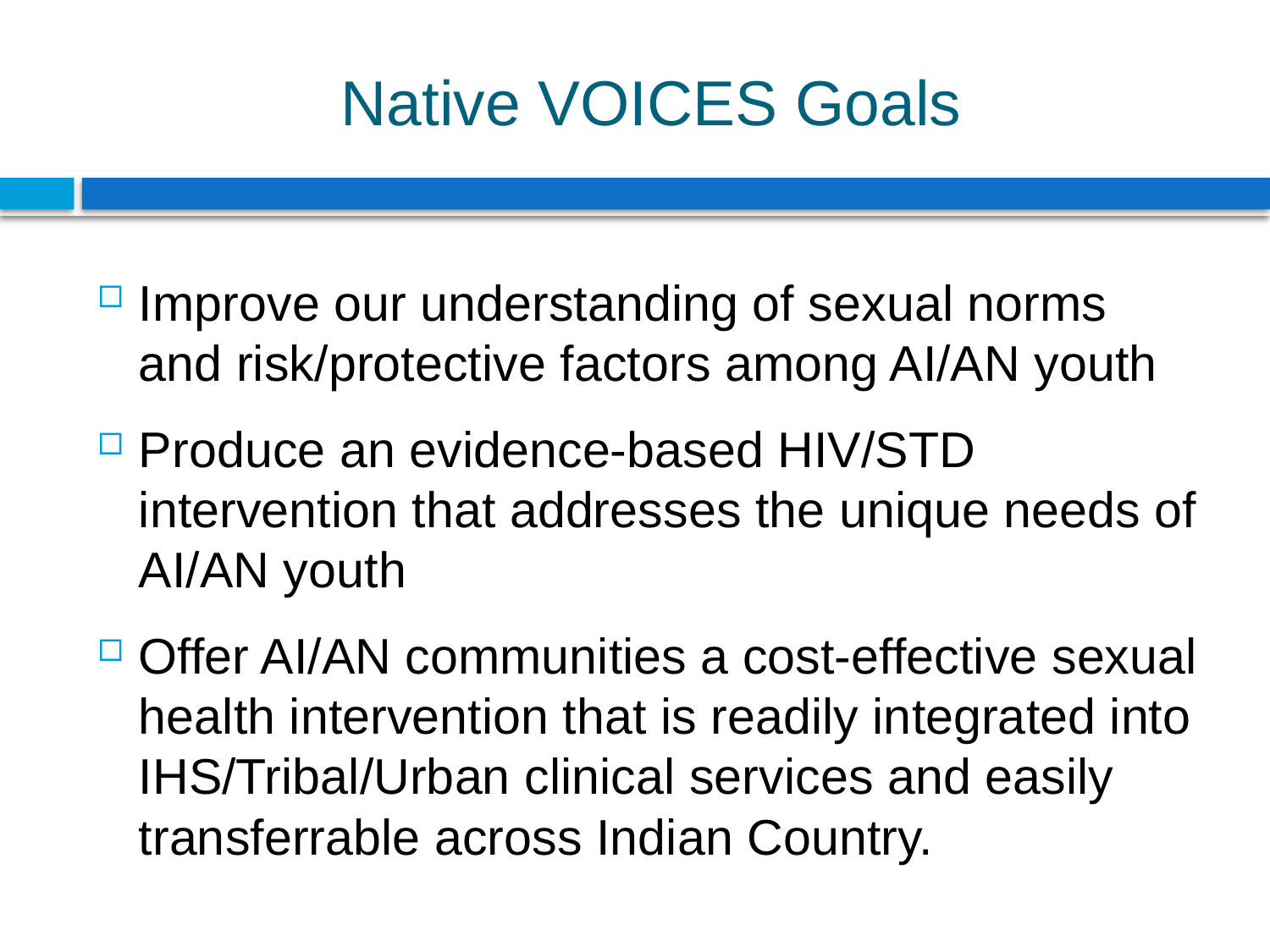

# Native VOICES Goals
Improve our understanding of sexual norms and risk/protective factors among AI/AN youth
Produce an evidence-based HIV/STD intervention that addresses the unique needs of AI/AN youth
Offer AI/AN communities a cost-effective sexual health intervention that is readily integrated into IHS/Tribal/Urban clinical services and easily transferrable across Indian Country.